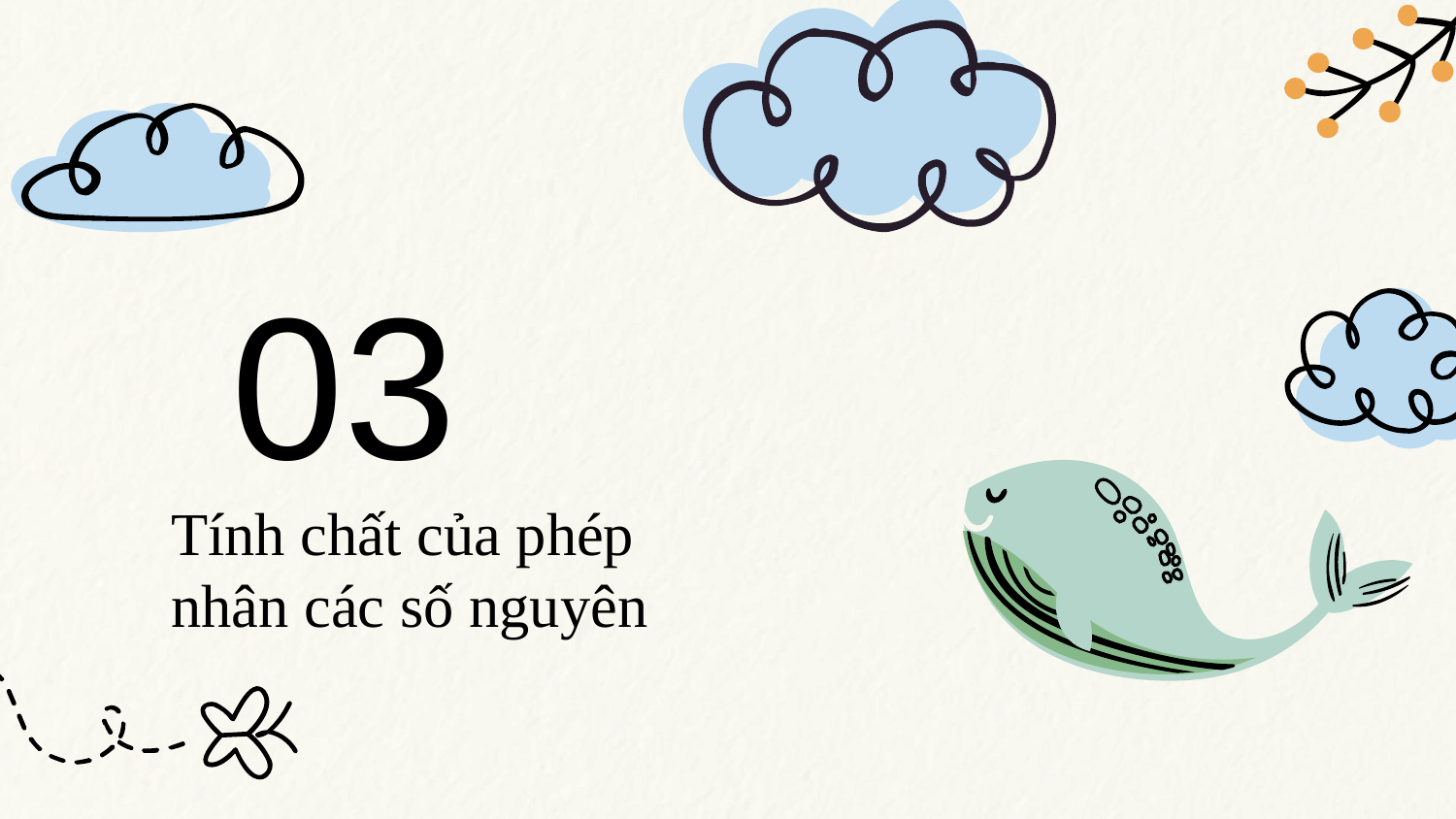

03

# Tính chất của phép nhân các số nguyên